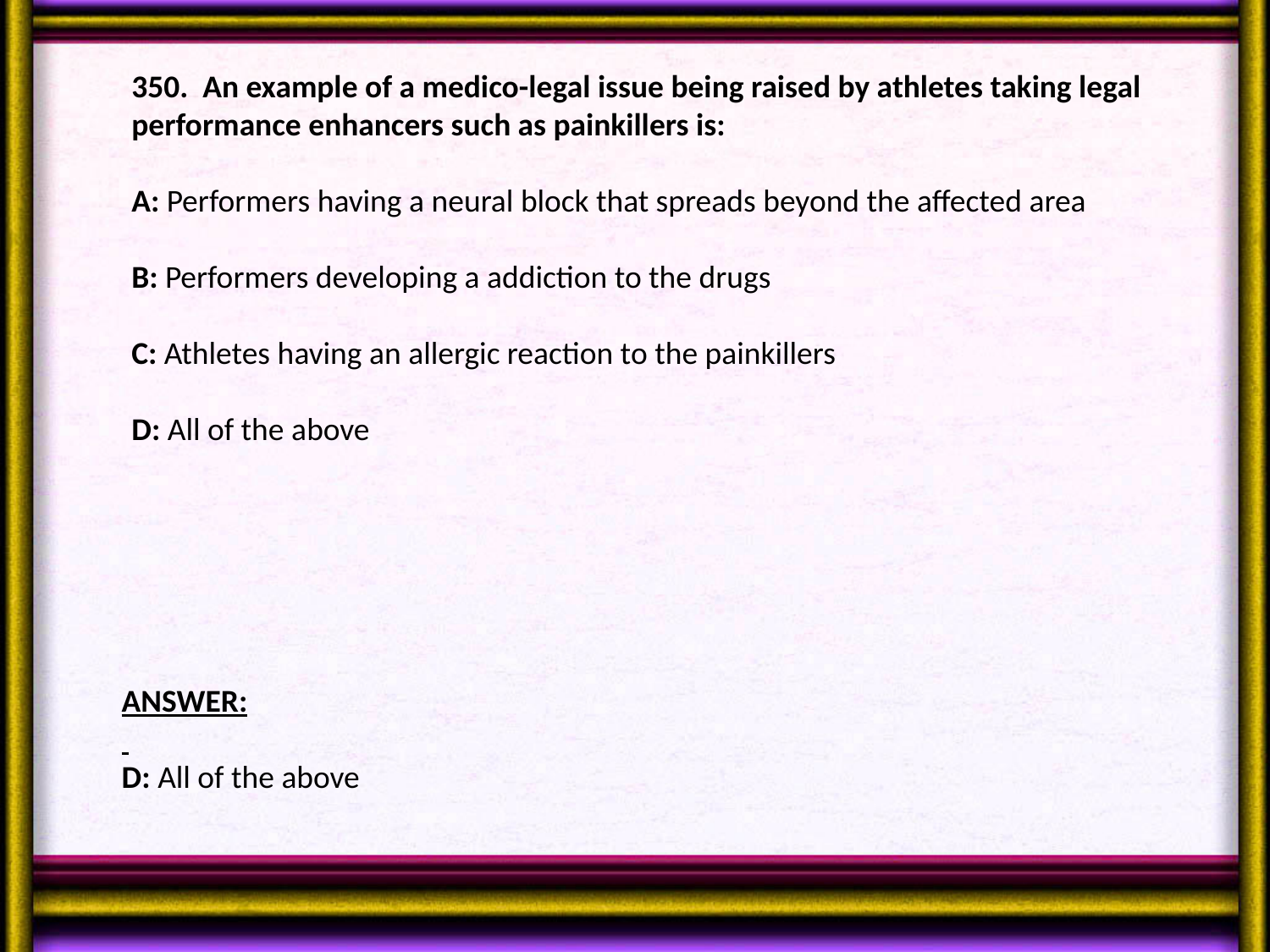

350.  An example of a medico-legal issue being raised by athletes taking legal performance enhancers such as painkillers is:

A: Performers having a neural block that spreads beyond the affected area

B: Performers developing a addiction to the drugs

C: Athletes having an allergic reaction to the painkillers

D: All of the above

ANSWER:

D: All of the above